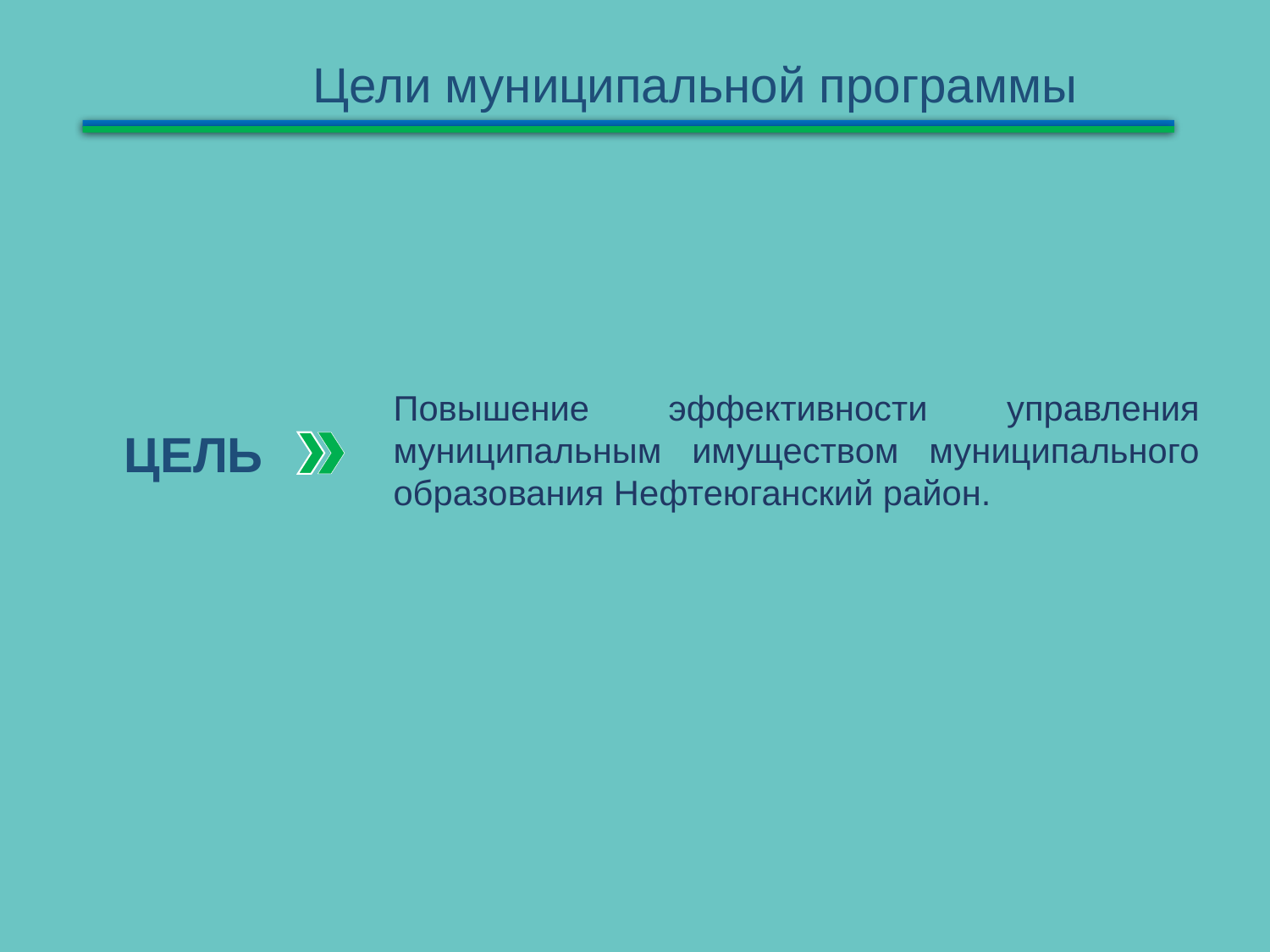

Цели муниципальной программы

Повышение эффективности управления муниципальным имуществом муниципального образования Нефтеюганский район.
ЦЕЛЬ